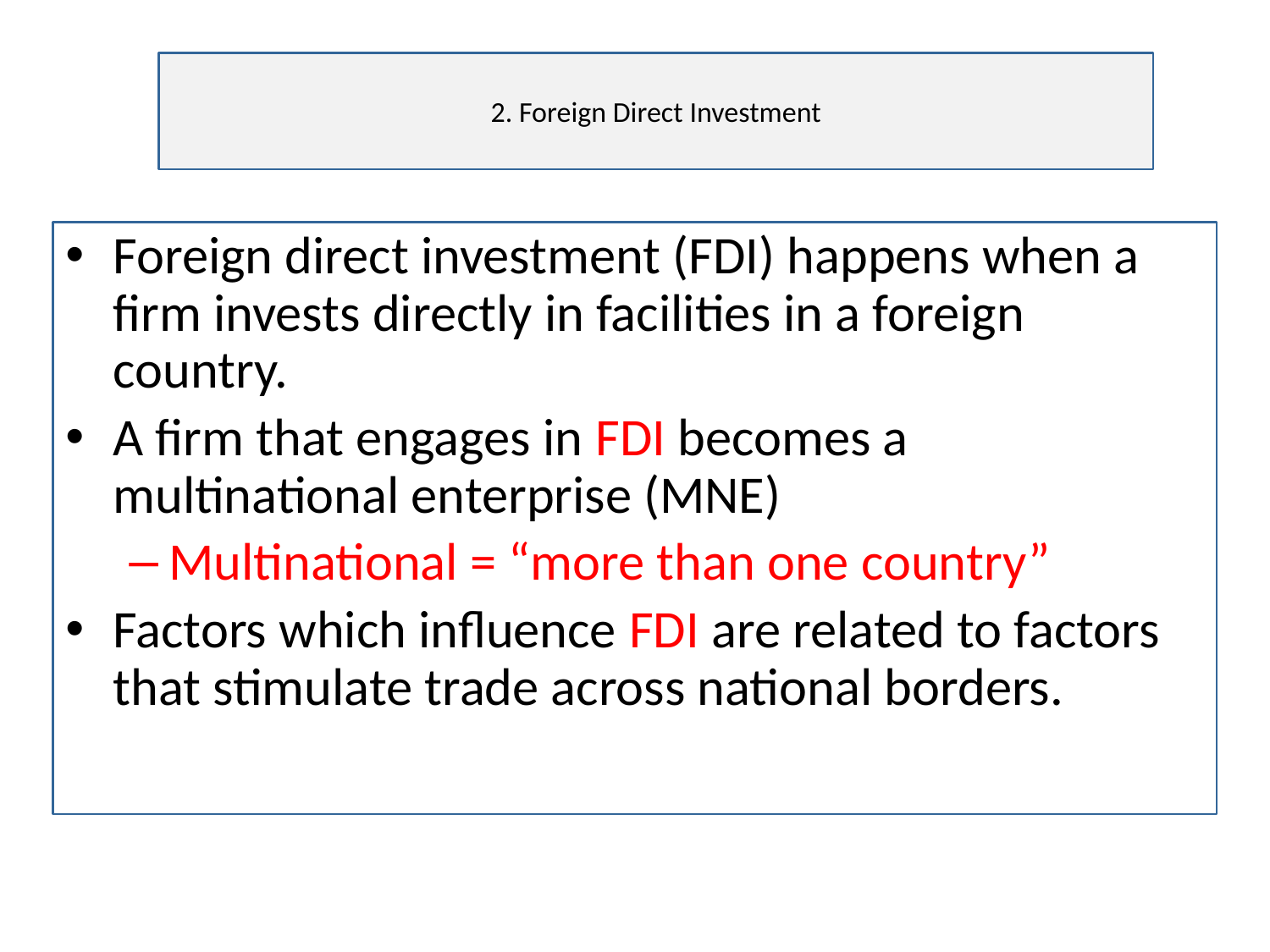

# 2. Foreign Direct Investment
Foreign direct investment (FDI) happens when a firm invests directly in facilities in a foreign country.
A firm that engages in FDI becomes a multinational enterprise (MNE)
Multinational = “more than one country”
Factors which influence FDI are related to factors that stimulate trade across national borders.